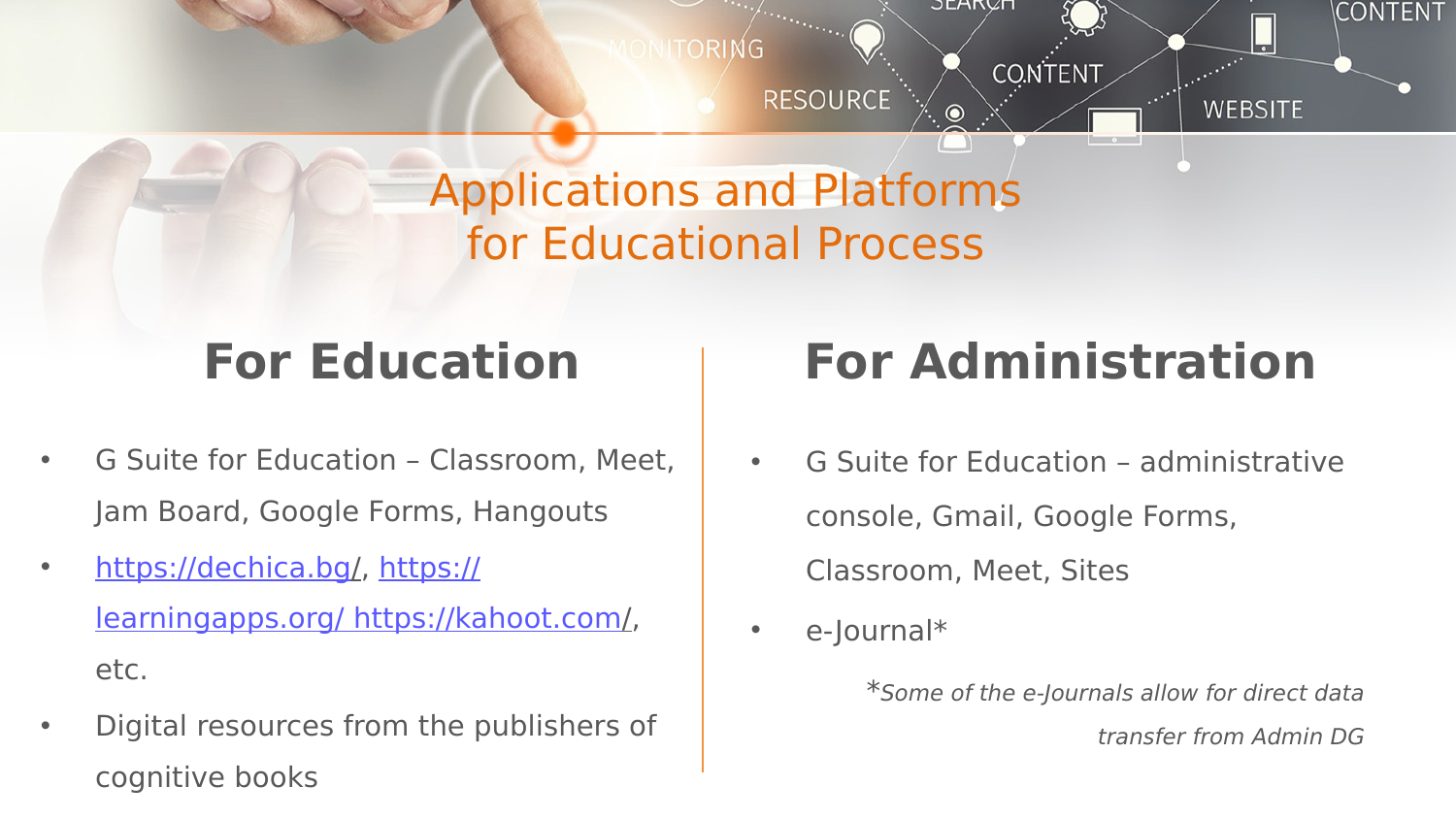

# Applications and Platforms for Educational Process
For Education
For Administration
G Suite for Education – administrative console, Gmail, Google Forms, Classroom, Meet, Sites
e-Journal*
    *Some of the e-Journals allow for direct data transfer from Admin DG
G Suite for Education – Classroom, Meet, Jam Board, Google Forms, Hangouts
https://dechica.bg/, https://learningapps.org/ https://kahoot.com/, etc.
Digital resources from the publishers of cognitive books